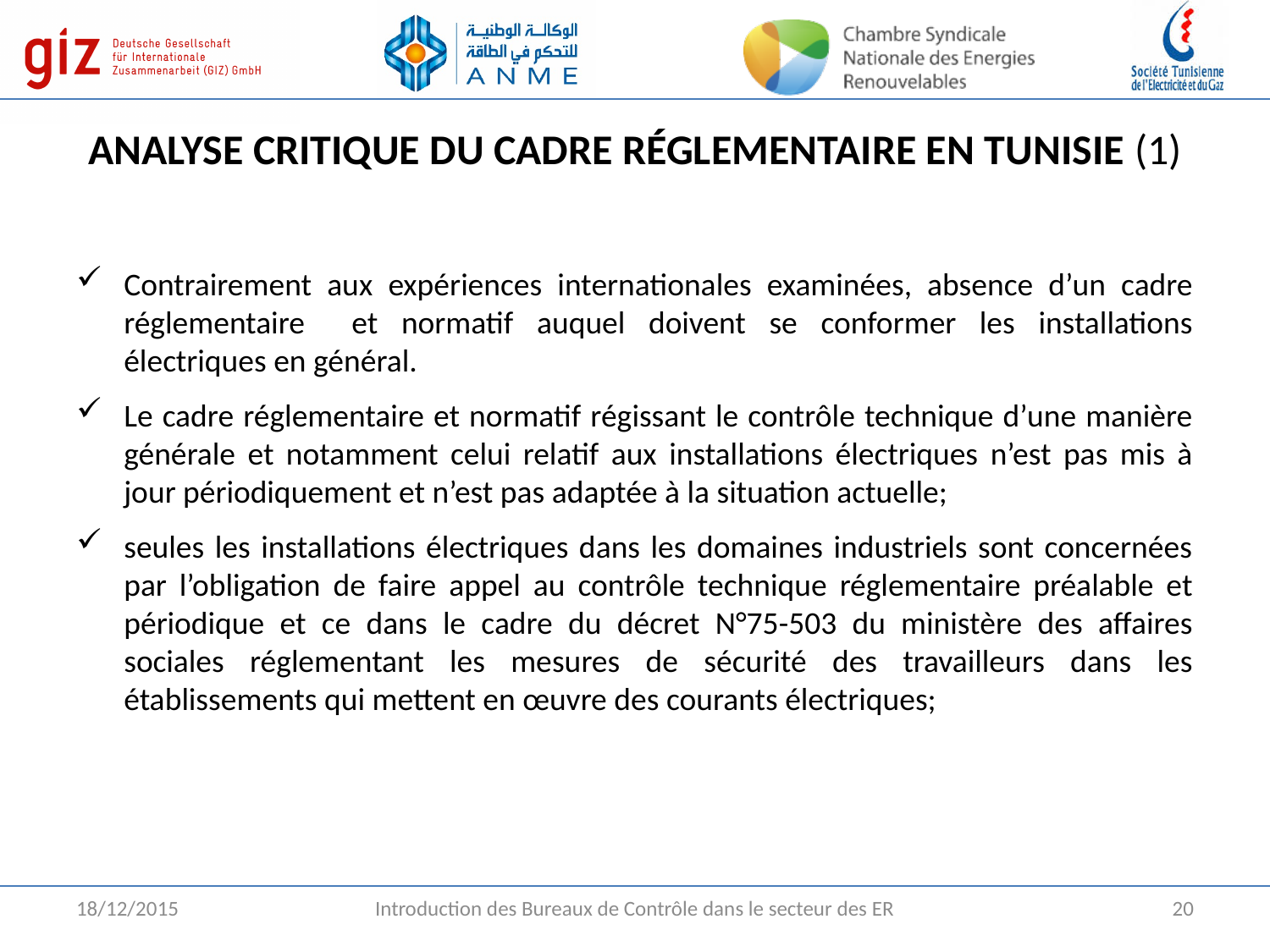

# ANALYSE CRITIQUE DU CADRE RÉGLEMENTAIRE EN TUNISIE (1)
Contrairement aux expériences internationales examinées, absence d’un cadre réglementaire  et normatif auquel doivent se conformer les installations électriques en général.
Le cadre réglementaire et normatif régissant le contrôle technique d’une manière générale et notamment celui relatif aux installations électriques n’est pas mis à jour périodiquement et n’est pas adaptée à la situation actuelle;
seules les installations électriques dans les domaines industriels sont concernées par l’obligation de faire appel au contrôle technique réglementaire préalable et périodique et ce dans le cadre du décret N°75-503 du ministère des affaires sociales réglementant les mesures de sécurité des travailleurs dans les établissements qui mettent en œuvre des courants électriques;
18/12/2015
Introduction des Bureaux de Contrôle dans le secteur des ER
20